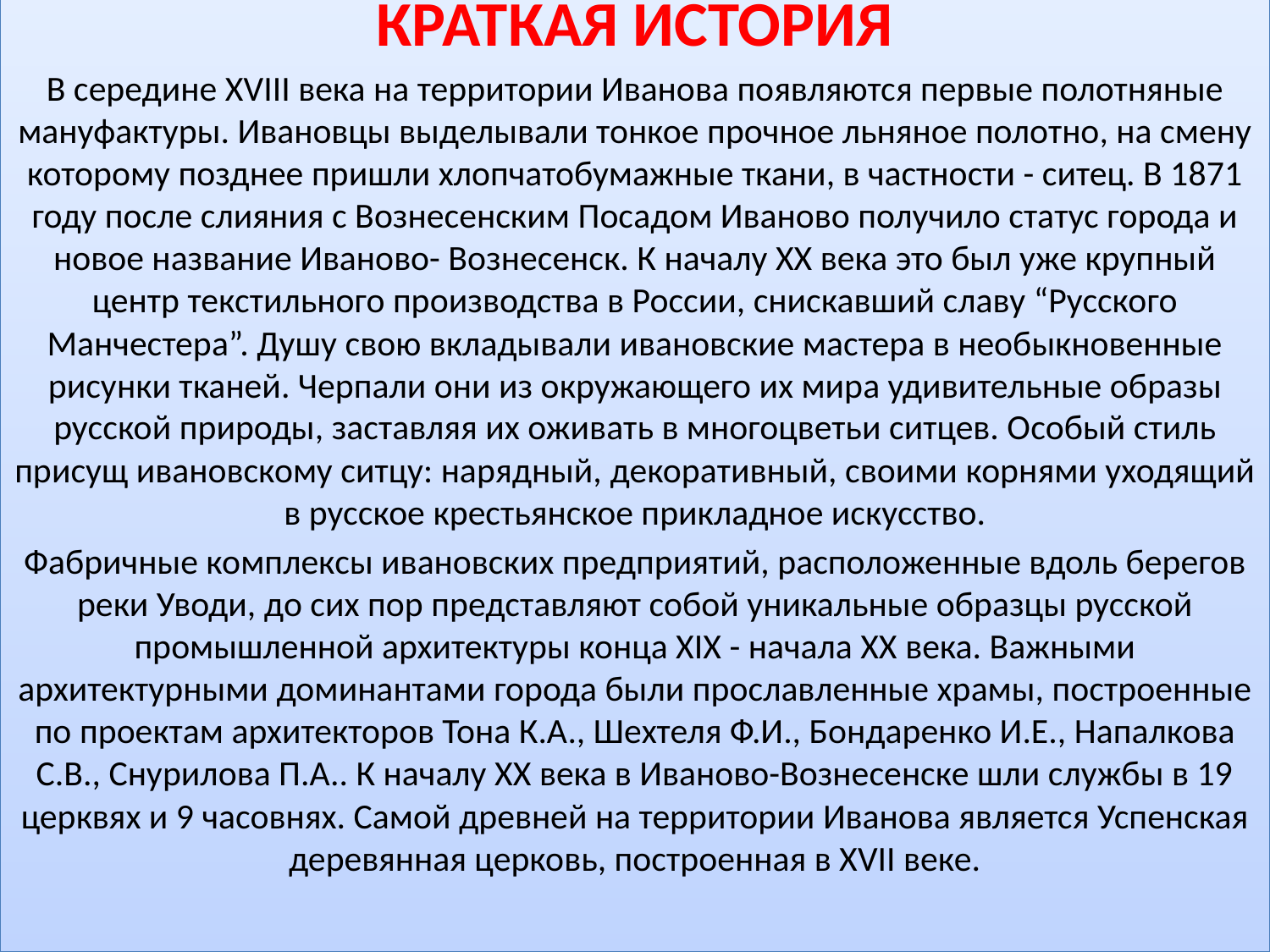

#
КРАТКАЯ ИСТОРИЯ
В середине XVIII века на территории Иванова появляются первые полотняные мануфактуры. Ивановцы выделывали тонкое прочное льняное полотно, на смену которому позднее пришли хлопчатобумажные ткани, в частности - ситец. В 1871 году после слияния с Вознесенским Посадом Иваново получило статус города и новое название Иваново- Вознесенск. К началу XX века это был уже крупный центр текстильного производства в России, снискавший славу “Русского Манчестера”. Душу свою вкладывали ивановские мастера в необыкновенные рисунки тканей. Черпали они из окружающего их мира удивительные образы русской природы, заставляя их оживать в многоцветьи ситцев. Особый стиль присущ ивановскому ситцу: нарядный, декоративный, своими корнями уходящий в русское крестьянское прикладное искусство.
Фабричные комплексы ивановских предприятий, расположенные вдоль берегов реки Уводи, до сих пор представляют собой уникальные образцы русской промышленной архитектуры конца XIX - начала XX века. Важными архитектурными доминантами города были прославленные храмы, построенные по проектам архитекторов Тона К.А., Шехтеля Ф.И., Бондаренко И.Е., Напалкова С.В., Снурилова П.А.. К началу XX века в Иваново-Вознесенске шли службы в 19 церквях и 9 часовнях. Самой древней на территории Иванова является Успенская деревянная церковь, построенная в XVII веке.